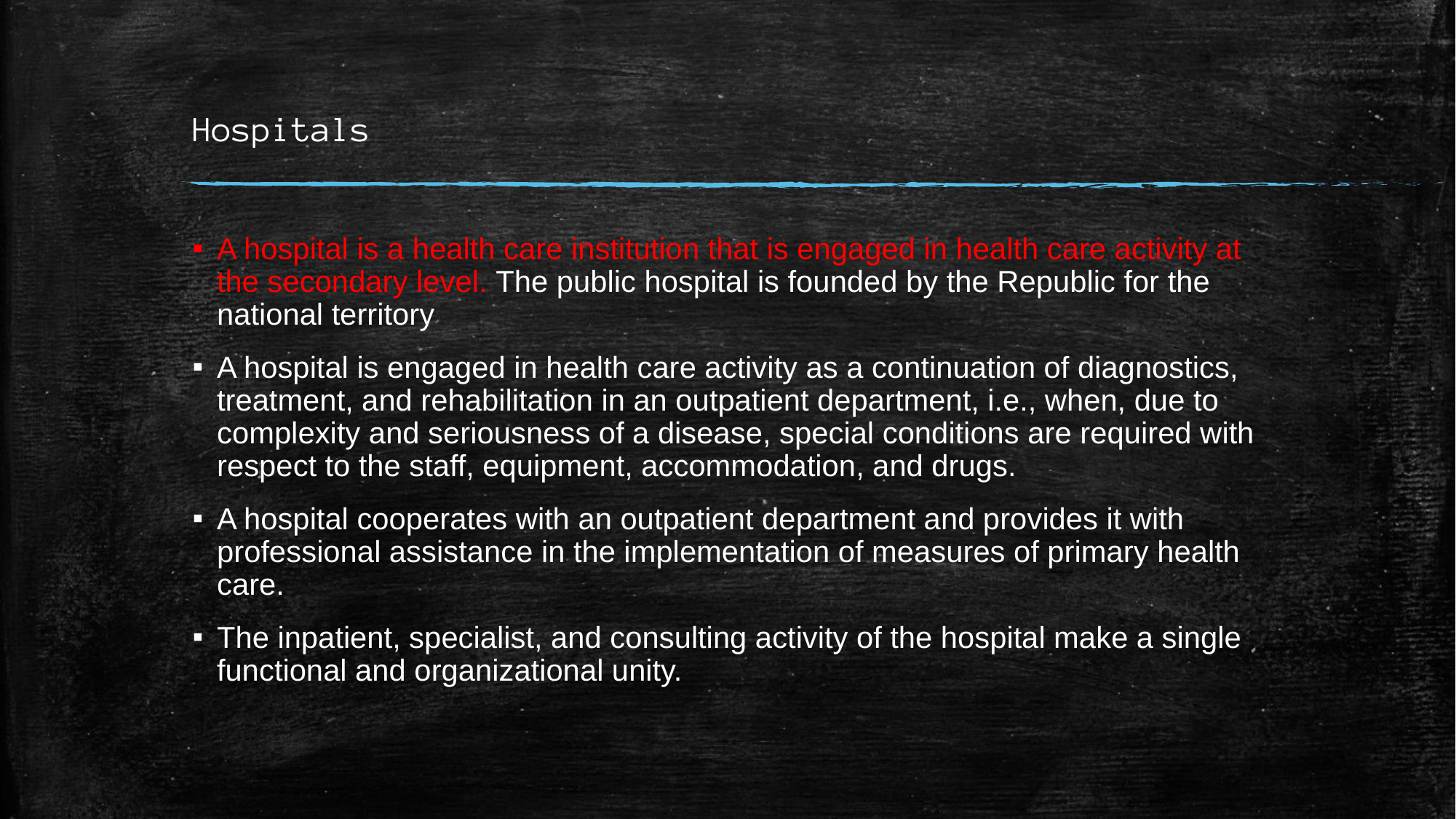

# Hospitals
A hospital is a health care institution that is engaged in health care activity at the secondary level. The public hospital is founded by the Republic for the national territory
A hospital is engaged in health care activity as a continuation of diagnostics, treatment, and rehabilitation in an outpatient department, i.e., when, due to complexity and seriousness of a disease, special conditions are required with respect to the staff, equipment, accommodation, and drugs.
A hospital cooperates with an outpatient department and provides it with professional assistance in the implementation of measures of primary health care.
The inpatient, specialist, and consulting activity of the hospital make a single functional and organizational unity.